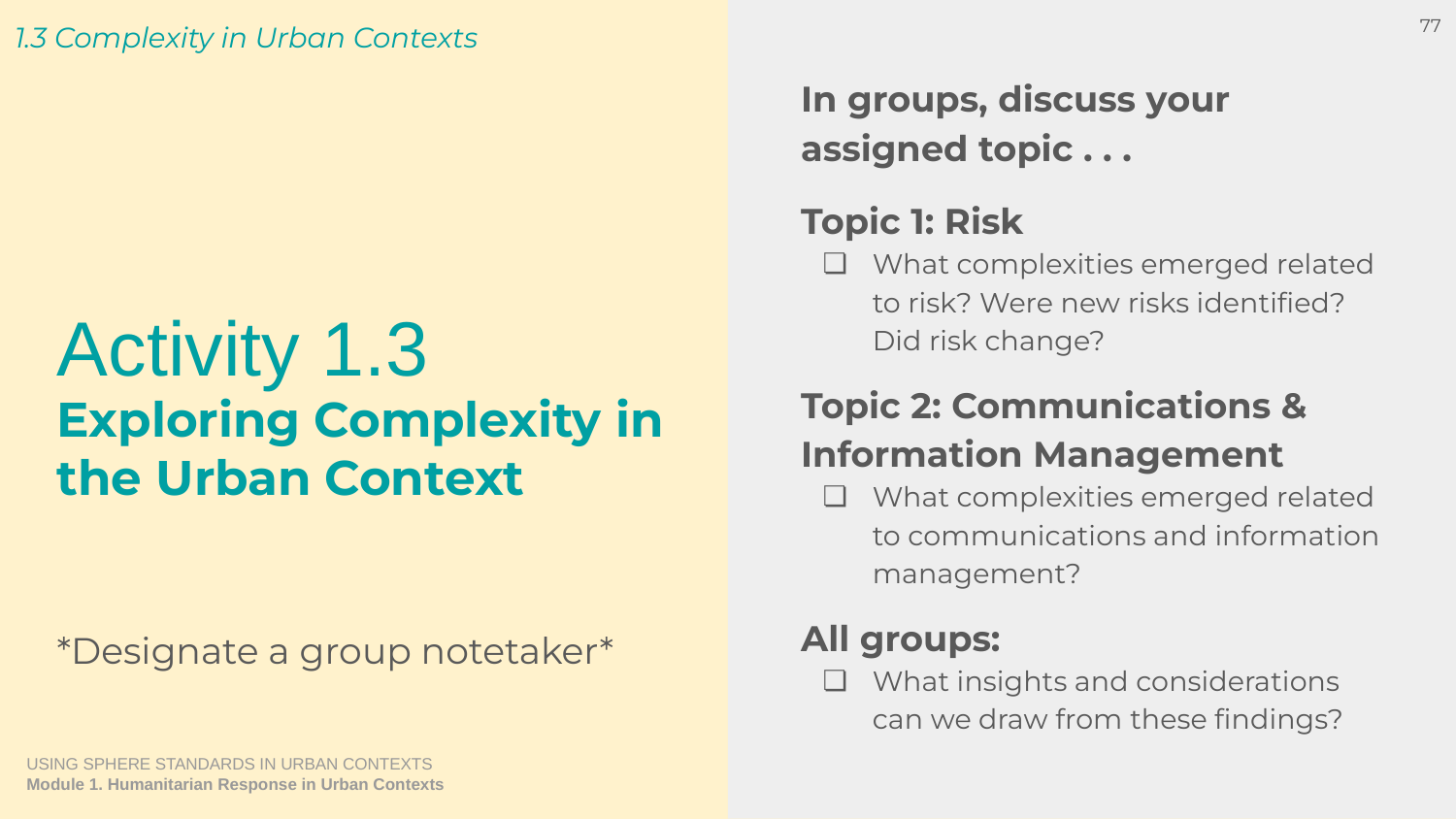

1.3 Complexity in Urban Contexts
77
In groups, discuss your assigned topic . . .
Topic 1: Risk
What complexities emerged related to risk? Were new risks identified? Did risk change?
Topic 2: Communications & Information Management
What complexities emerged related to communications and information management?
All groups:
What insights and considerations can we draw from these findings?
# Activity 1.3
Exploring Complexity in the Urban Context

*Designate a group notetaker*

USING SPHERE STANDARDS IN URBAN CONTEXTS
Module 1. Humanitarian Response in Urban Contexts